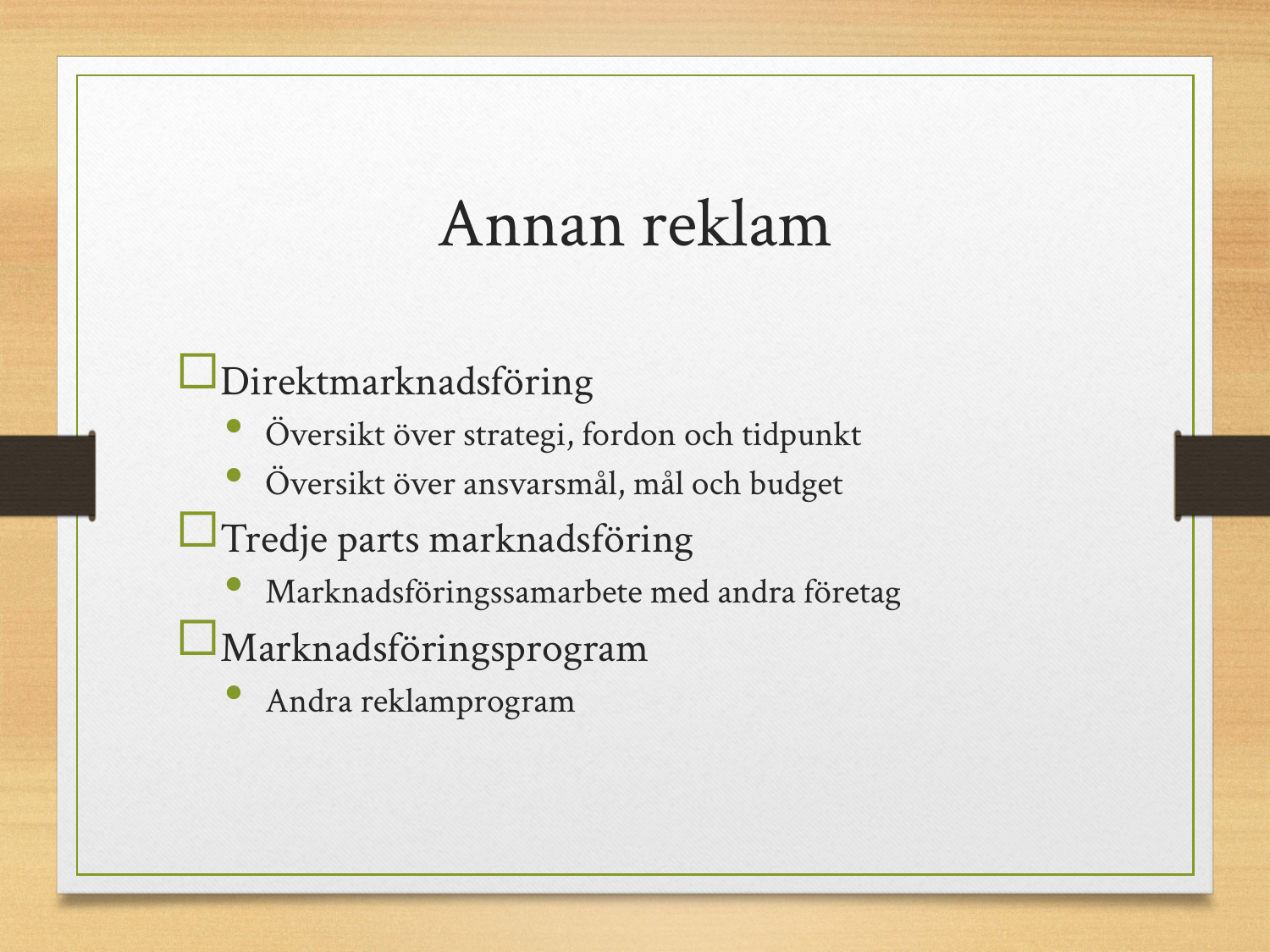

# Annan reklam
Direktmarknadsföring
Översikt över strategi, fordon och tidpunkt
Översikt över ansvarsmål, mål och budget
Tredje parts marknadsföring
Marknadsföringssamarbete med andra företag
Marknadsföringsprogram
Andra reklamprogram